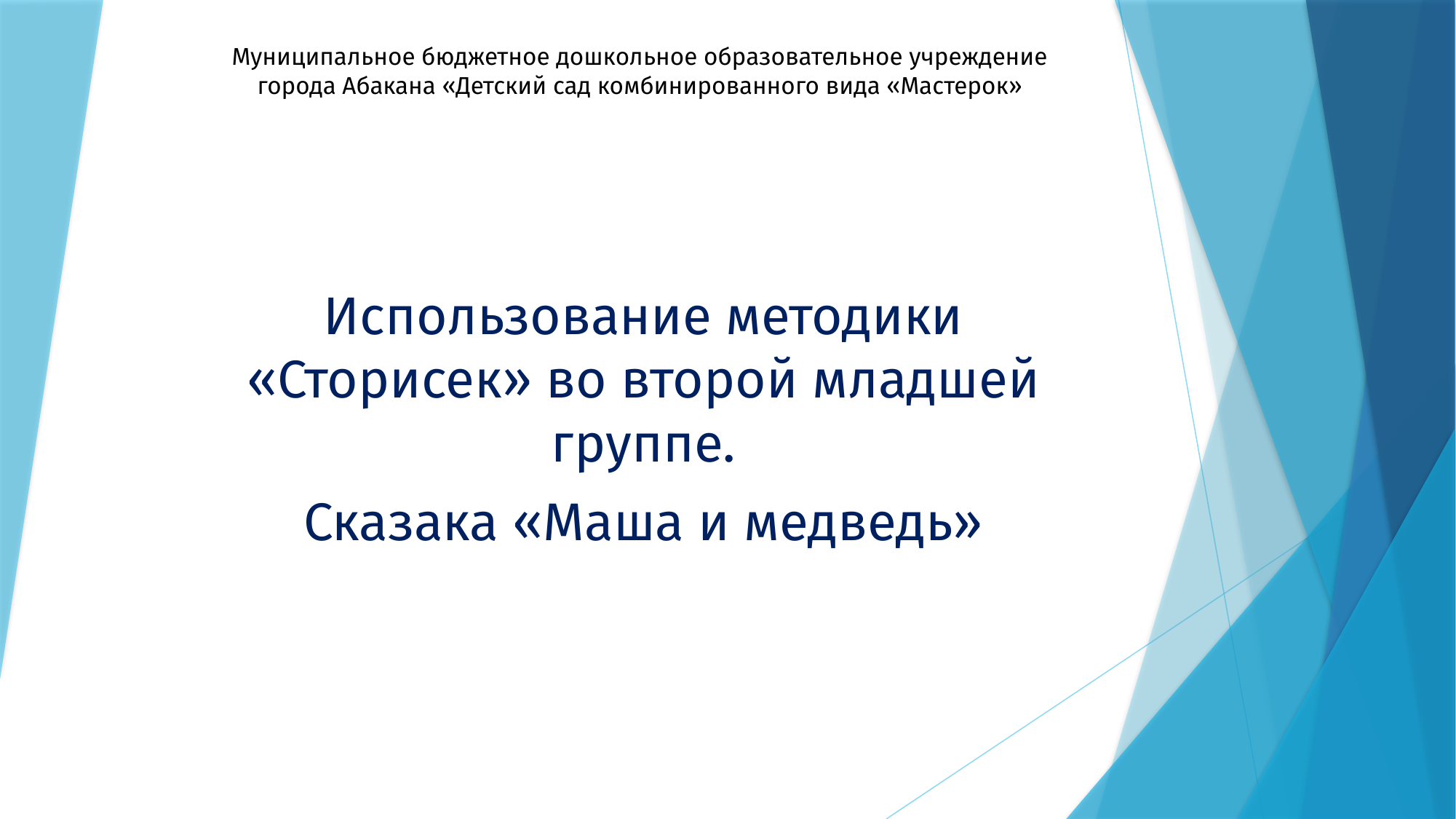

# Муниципальное бюджетное дошкольное образовательное учреждение города Абакана «Детский сад комбинированного вида «Мастерок»
Использование методики «Сторисек» во второй младшей группе.
Сказака «Маша и медведь»